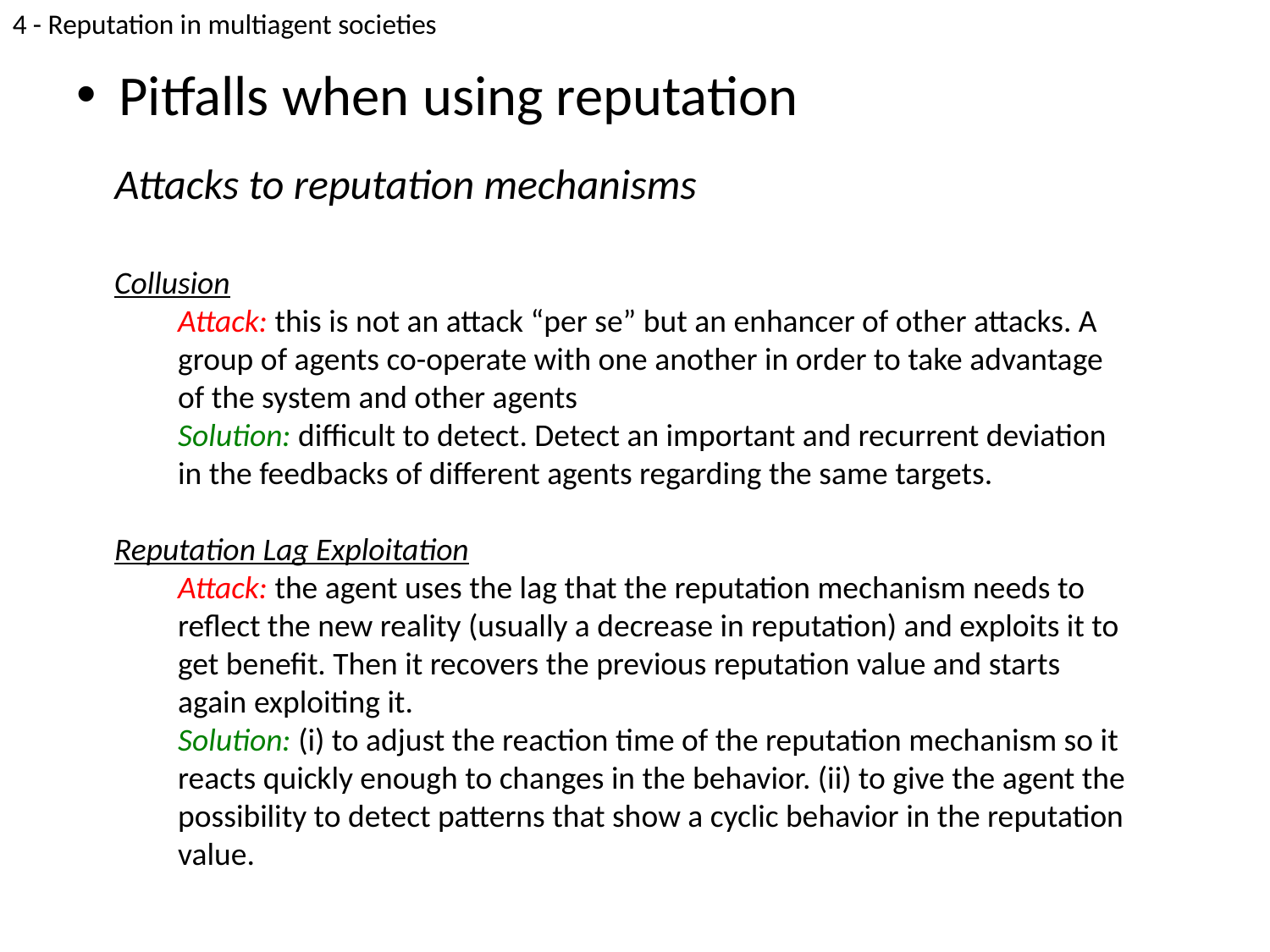

4 - Reputation in multiagent societies
# Pitfalls when using reputation
Attacks to reputation mechanisms
Collusion
Attack: this is not an attack “per se” but an enhancer of other attacks. A group of agents co-operate with one another in order to take advantage of the system and other agents
Solution: difficult to detect. Detect an important and recurrent deviation in the feedbacks of different agents regarding the same targets.

Reputation Lag Exploitation
Attack: the agent uses the lag that the reputation mechanism needs to reflect the new reality (usually a decrease in reputation) and exploits it to get benefit. Then it recovers the previous reputation value and starts again exploiting it.
Solution: (i) to adjust the reaction time of the reputation mechanism so it reacts quickly enough to changes in the behavior. (ii) to give the agent the possibility to detect patterns that show a cyclic behavior in the reputation value.